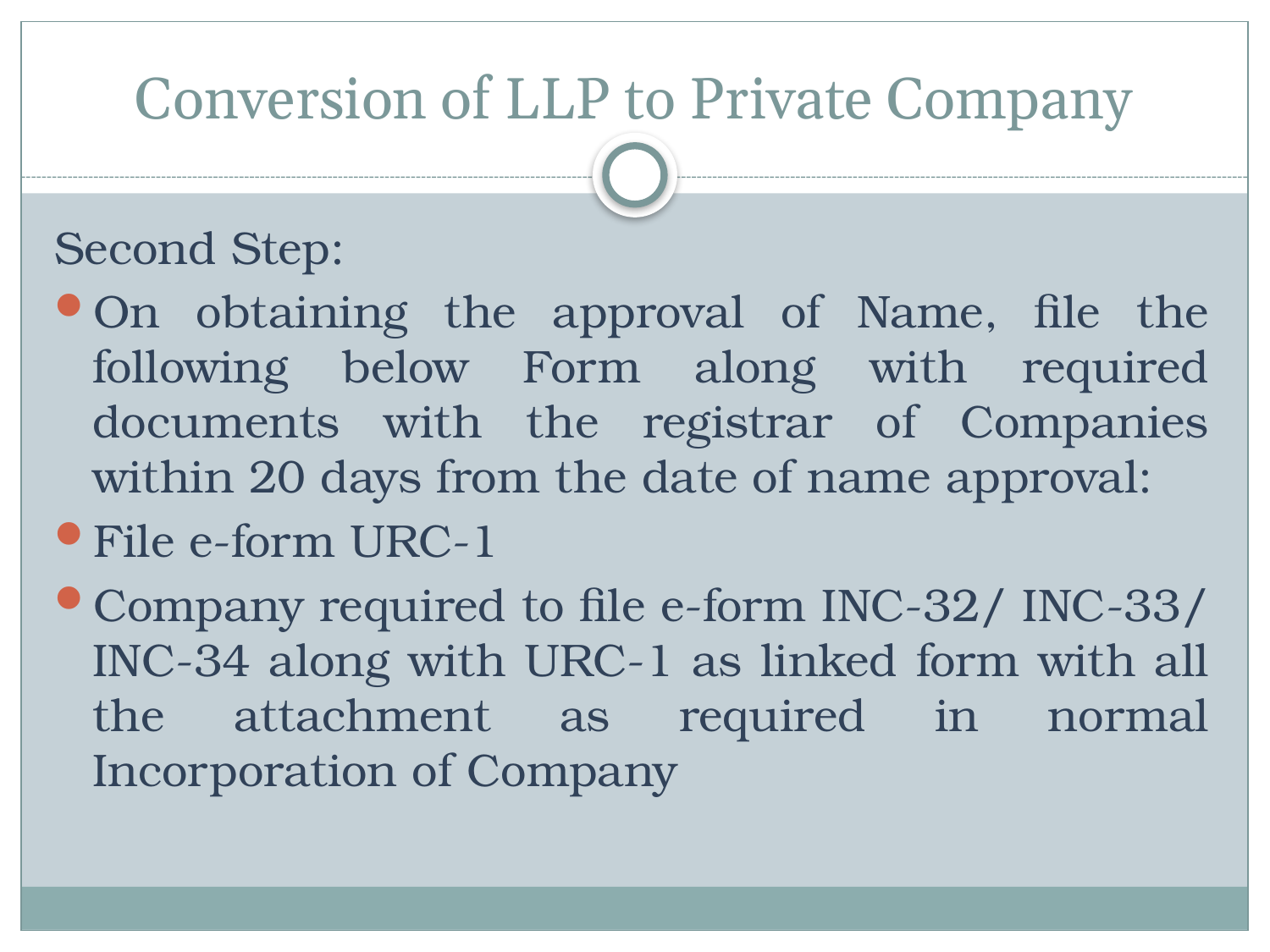

# Conversion of LLP to Private Company
Second Step:
On obtaining the approval of Name, file the following below Form along with required documents with the registrar of Companies within 20 days from the date of name approval:
File e-form URC-1
Company required to file e-form INC-32/ INC-33/ INC-34 along with URC-1 as linked form with all the attachment as required in normal Incorporation of Company